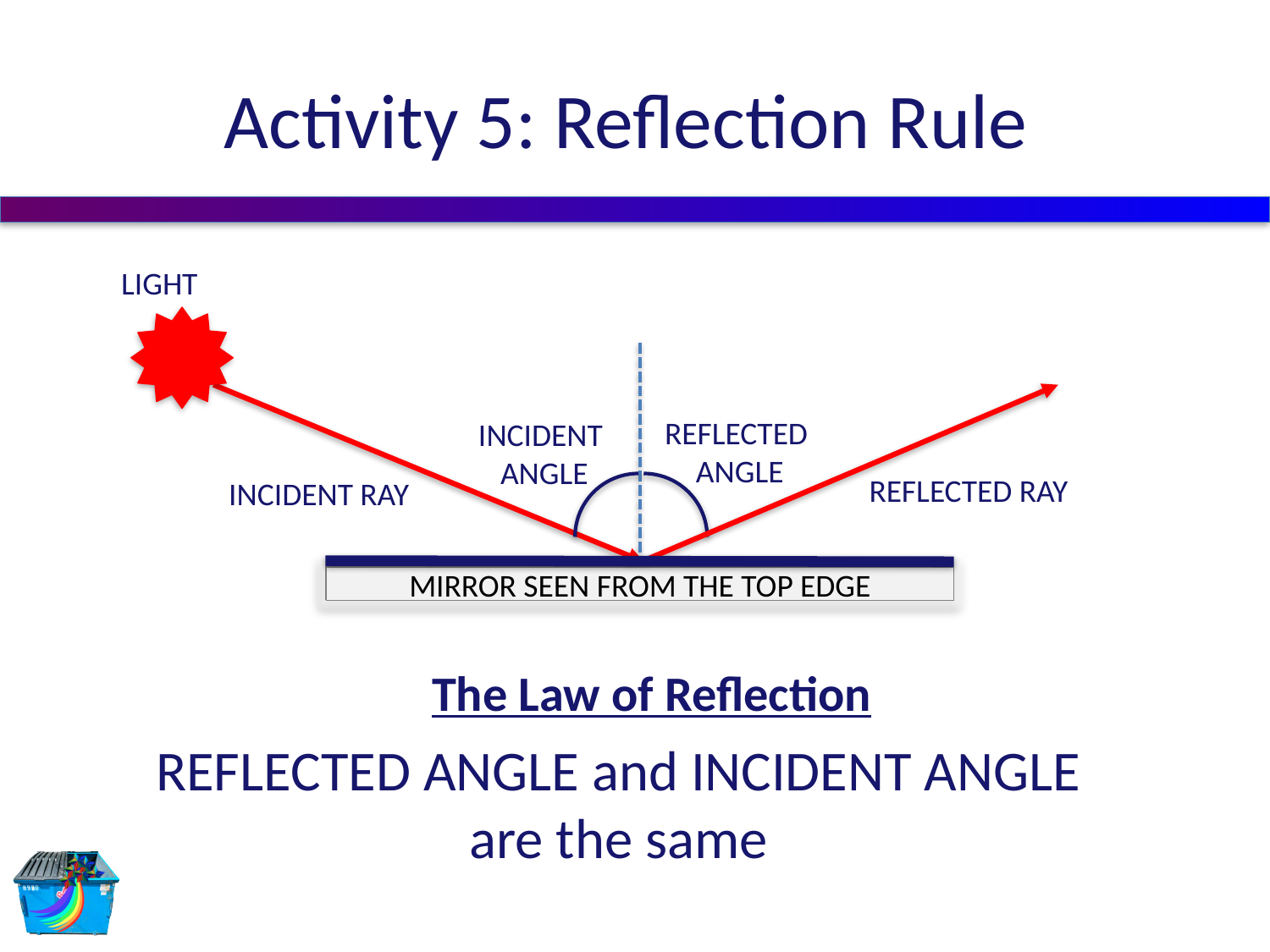

Activity 5: Reflection Rule
LIGHT

REFLECTED
 ANGLE
INCIDENT
 ANGLE
REFLECTED RAY
INCIDENT RAY

MIRROR SEEN FROM THE TOP EDGE
The Law of Reflection
REFLECTED ANGLE and INCIDENT ANGLE
are the same